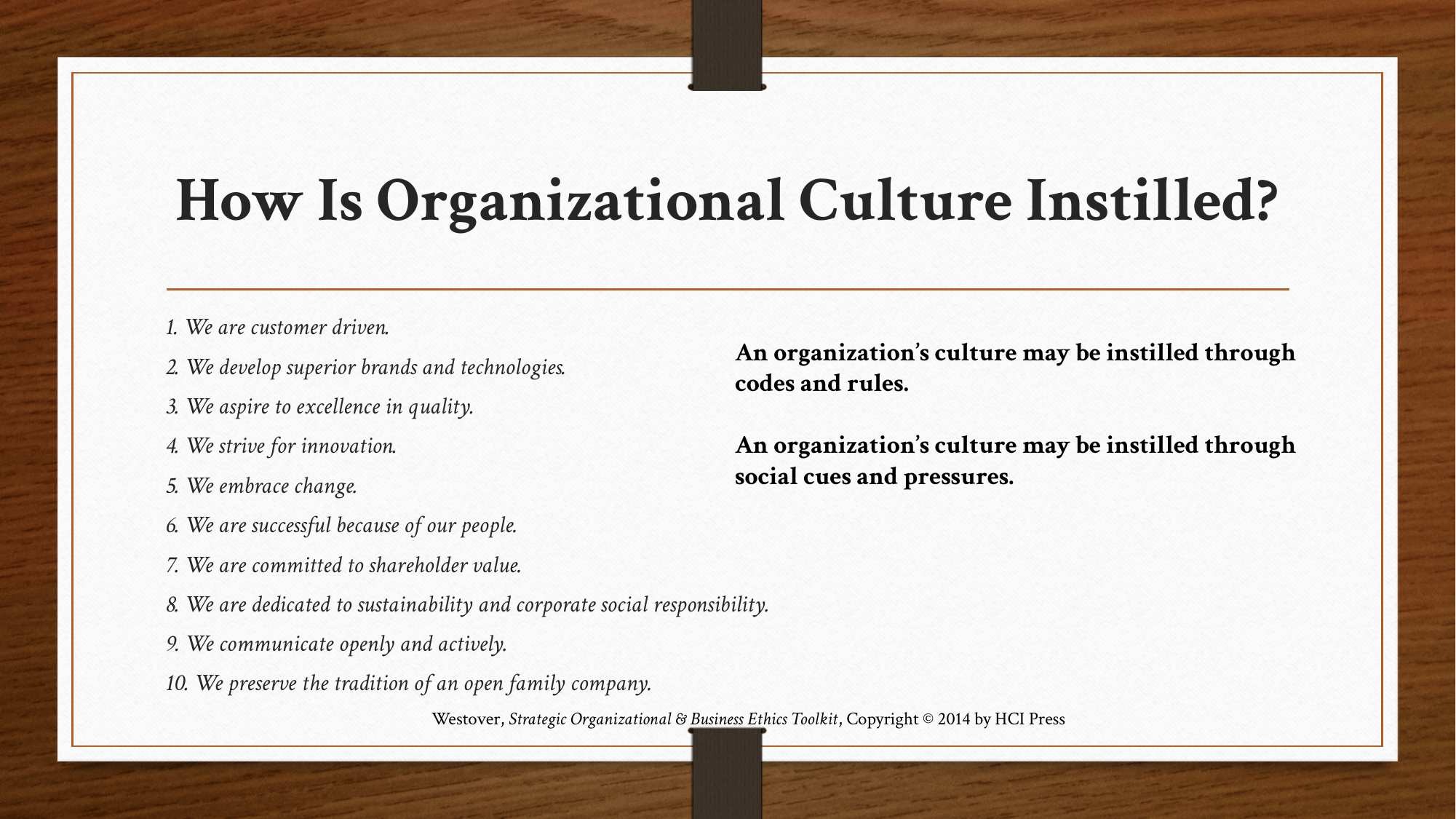

# How Is Organizational Culture Instilled?
1. We are customer driven.
2. We develop superior brands and technologies.
3. We aspire to excellence in quality.
4. We strive for innovation.
5. We embrace change.
6. We are successful because of our people.
7. We are committed to shareholder value.
8. We are dedicated to sustainability and corporate social responsibility.
9. We communicate openly and actively.
10. We preserve the tradition of an open family company.
An organization’s culture may be instilled through codes and rules.

An organization’s culture may be instilled through social cues and pressures.
Westover, Strategic Organizational & Business Ethics Toolkit, Copyright © 2014 by HCI Press